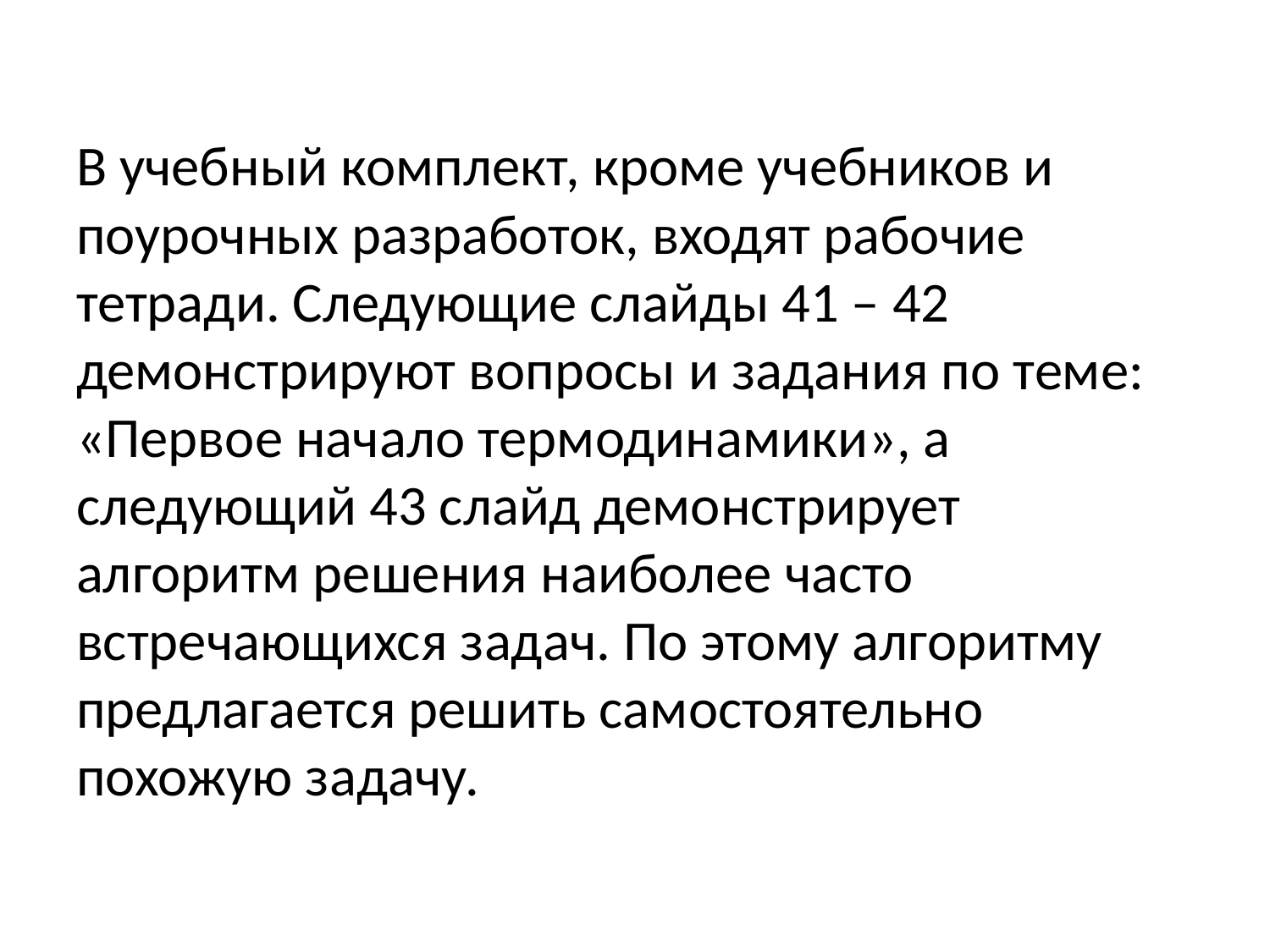

# В учебный комплект, кроме учебников и поурочных разработок, входят рабочие тетради. Следующие слайды 41 – 42 демонстрируют вопросы и задания по теме: «Первое начало термодинамики», а следующий 43 слайд демонстрирует алгоритм решения наиболее часто встречающихся задач. По этому алгоритму предлагается решить самостоятельно похожую задачу.